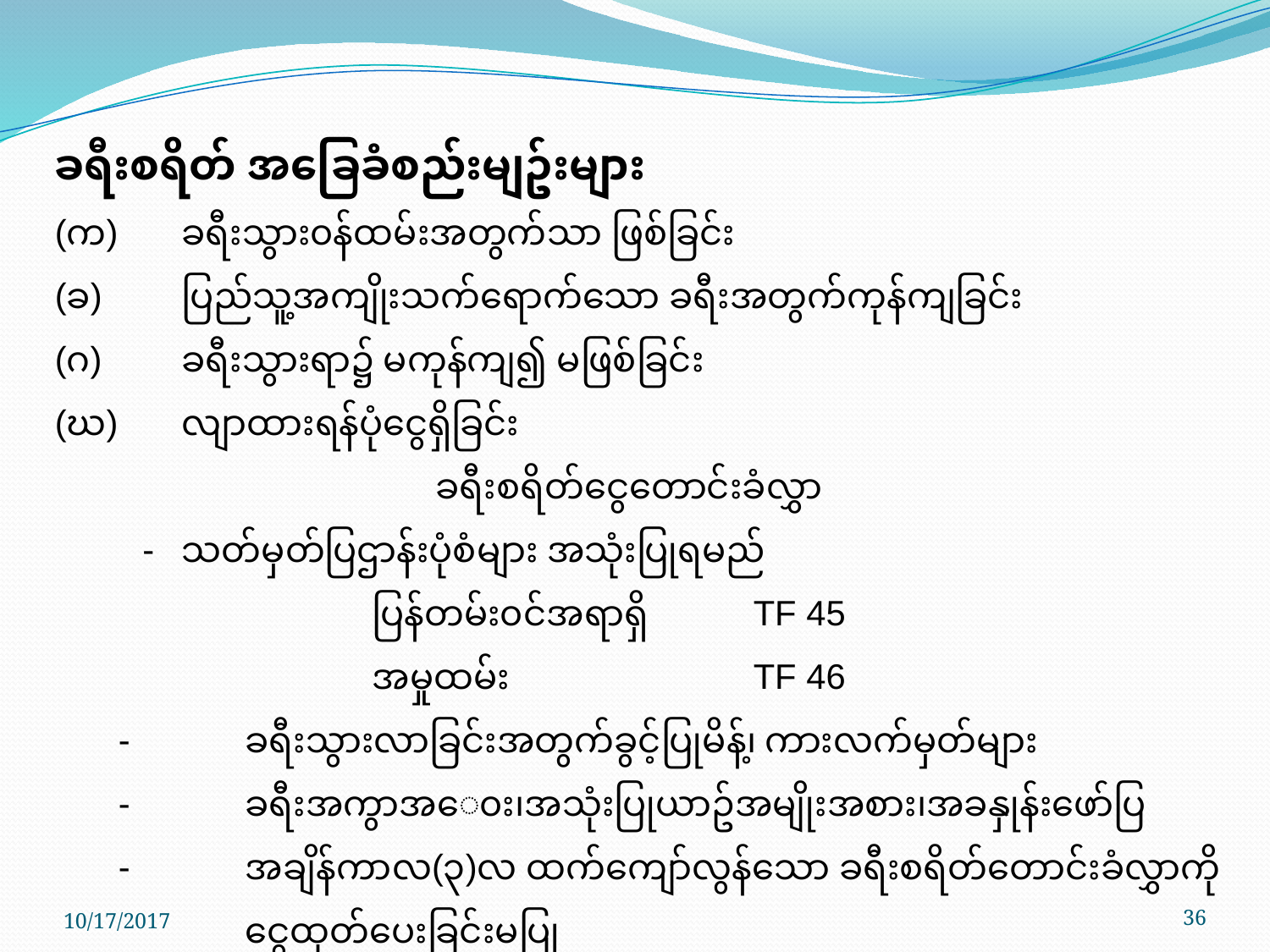

ခရီးစရိတ် အခြေခံစည်းမျဥ်းများ
(က)	ခရီးသွား၀န်ထမ်းအတွက်သာ ဖြစ်ခြင်း
(ခ)	ပြည်သူ့အကျိုးသက်ရောက်သော ခရီးအတွက်ကုန်ကျခြင်း
(ဂ)	ခရီးသွားရာ၌ မကုန်ကျ၍ မဖြစ်ခြင်း
(ဃ)	လျာထားရန်ပုံငွေရှိခြင်း
			ခရီးစရိတ်ငွေတောင်းခံလွှာ
         - 	သတ်မှတ်ပြဌာန်းပုံစံများ အသုံးပြုရမည်
		ပြန်တမ်း၀င်အရာရှိ	TF 45
		အမှုထမ်း		TF 46
-	ခရီးသွားလာခြင်းအတွက်ခွင့်ပြုမိန့်၊ ကားလက်မှတ်များ
-	ခရီးအကွာအ‌ေ၀း၊အသုံးပြုယာဥ်အမျိုးအစား၊အခနှုန်းဖော်ပြ
-	အချိန်ကာလ(၃)လ ထက်ကျော်လွန်သော ခရီးစရိတ်တောင်းခံလွှာကို  	ငွေထုတ်ပေးခြင်းမပြု

10/17/2017

36